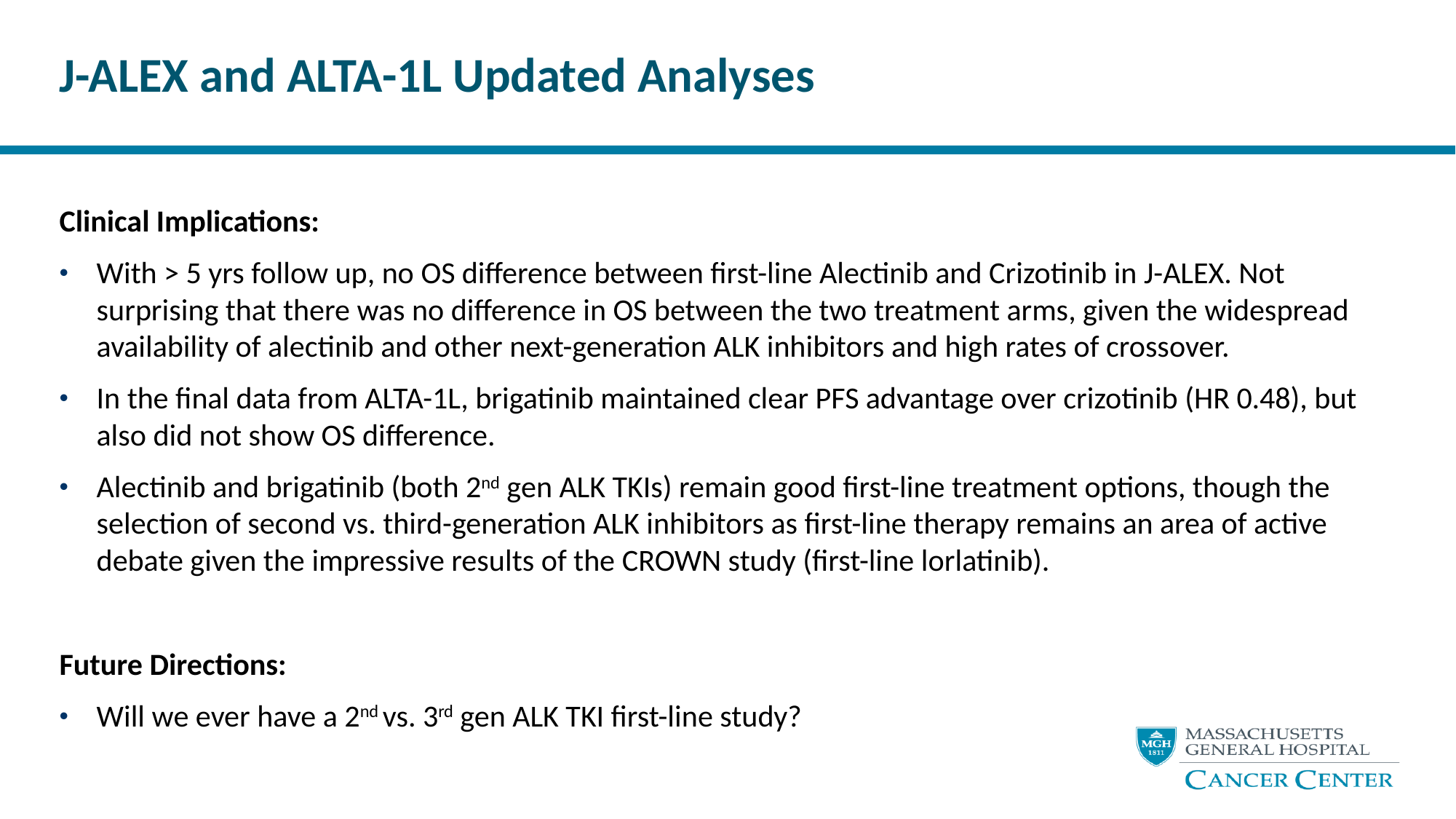

# J-ALEX and ALTA-1L Updated Analyses
Clinical Implications:
With > 5 yrs follow up, no OS difference between first-line Alectinib and Crizotinib in J-ALEX. Not surprising that there was no difference in OS between the two treatment arms, given the widespread availability of alectinib and other next-generation ALK inhibitors and high rates of crossover.
In the final data from ALTA-1L, brigatinib maintained clear PFS advantage over crizotinib (HR 0.48), but also did not show OS difference.
Alectinib and brigatinib (both 2nd gen ALK TKIs) remain good first-line treatment options, though the selection of second vs. third-generation ALK inhibitors as first-line therapy remains an area of active debate given the impressive results of the CROWN study (first-line lorlatinib).

Future Directions:
Will we ever have a 2nd vs. 3rd gen ALK TKI first-line study?